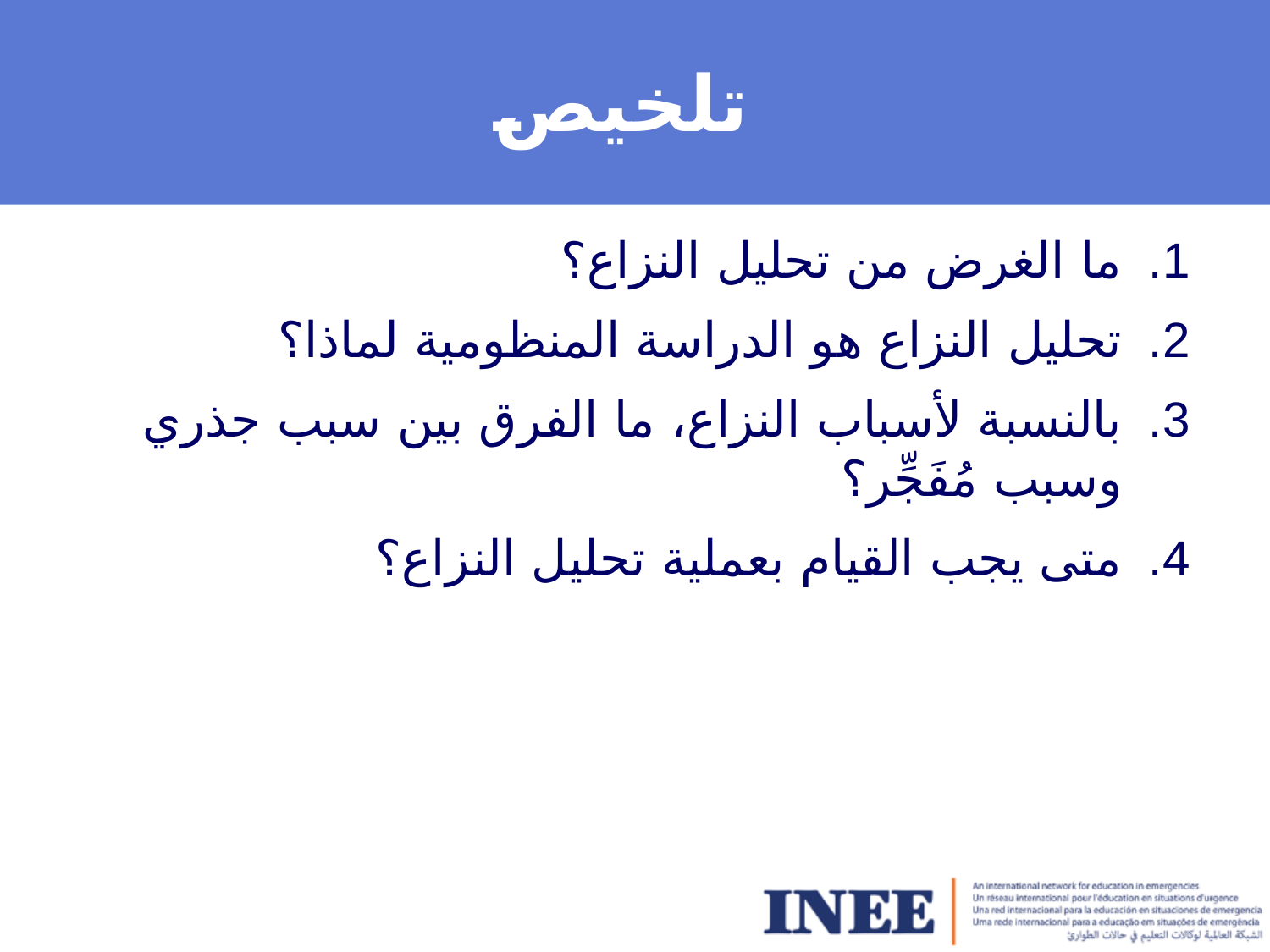

# تلخيص
ما الغرض من تحليل النزاع؟
تحليل النزاع هو الدراسة المنظومية لماذا؟
بالنسبة لأسباب النزاع، ما الفرق بين سبب جذري وسبب مُفَجِّر؟
متى يجب القيام بعملية تحليل النزاع؟